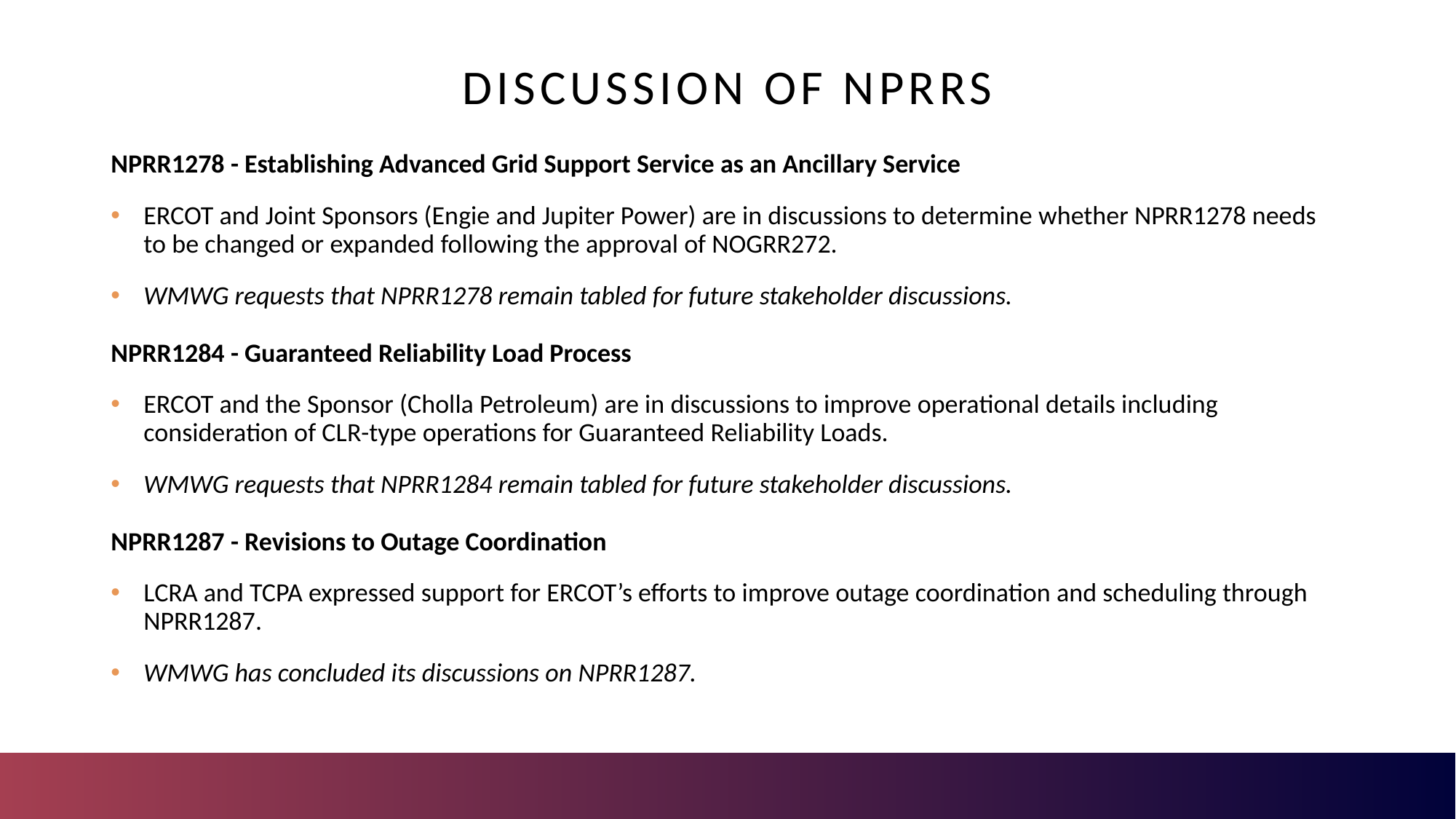

Discussion of NPRRs
NPRR1278 - Establishing Advanced Grid Support Service as an Ancillary Service
ERCOT and Joint Sponsors (Engie and Jupiter Power) are in discussions to determine whether NPRR1278 needs to be changed or expanded following the approval of NOGRR272.
WMWG requests that NPRR1278 remain tabled for future stakeholder discussions.
NPRR1284 - Guaranteed Reliability Load Process
ERCOT and the Sponsor (Cholla Petroleum) are in discussions to improve operational details including consideration of CLR-type operations for Guaranteed Reliability Loads.
WMWG requests that NPRR1284 remain tabled for future stakeholder discussions.
NPRR1287 - Revisions to Outage Coordination
LCRA and TCPA expressed support for ERCOT’s efforts to improve outage coordination and scheduling through NPRR1287.
WMWG has concluded its discussions on NPRR1287.